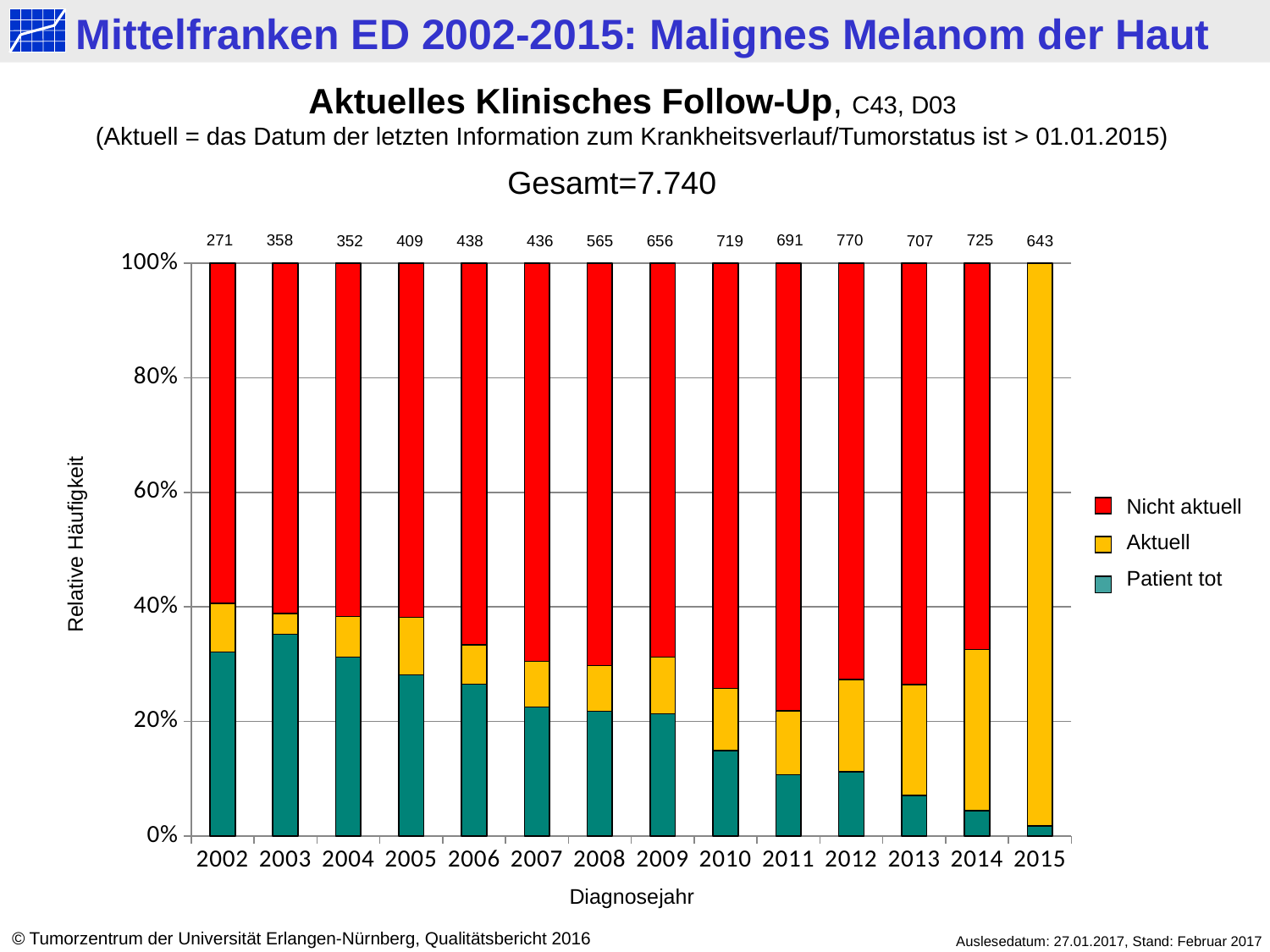

Aktuelles Klinisches Follow-Up, C43, D03
(Aktuell = das Datum der letzten Information zum Krankheitsverlauf/Tumorstatus ist > 01.01.2015)
Gesamt=7.740
691
770
271
358
725
352
409
438
436
656
565
719
707
643

### Chart

| Category | tot | > 2015 | < 2015 |
|---|---|---|---|
| 2002 | 87.0 | 23.0 | 161.0 |
| 2003 | 126.0 | 13.0 | 219.0 |
| 2004 | 110.0 | 25.0 | 217.0 |
| 2005 | 115.0 | 41.0 | 253.0 |
| 2006 | 116.0 | 30.0 | 292.0 |
| 2007 | 98.0 | 35.0 | 303.0 |
| 2008 | 123.0 | 45.0 | 397.0 |
| 2009 | 140.0 | 65.0 | 451.0 |
| 2010 | 107.0 | 78.0 | 534.0 |
| 2011 | 74.0 | 77.0 | 540.0 |
| 2012 | 86.0 | 124.0 | 560.0 |
| 2013 | 50.0 | 137.0 | 520.0 |
| 2014 | 32.0 | 204.0 | 489.0 |
| 2015 | 11.0 | 632.0 | 0.0 |
Nicht aktuell
Aktuell
Patient tot

Relative Häufigkeit

Diagnosejahr